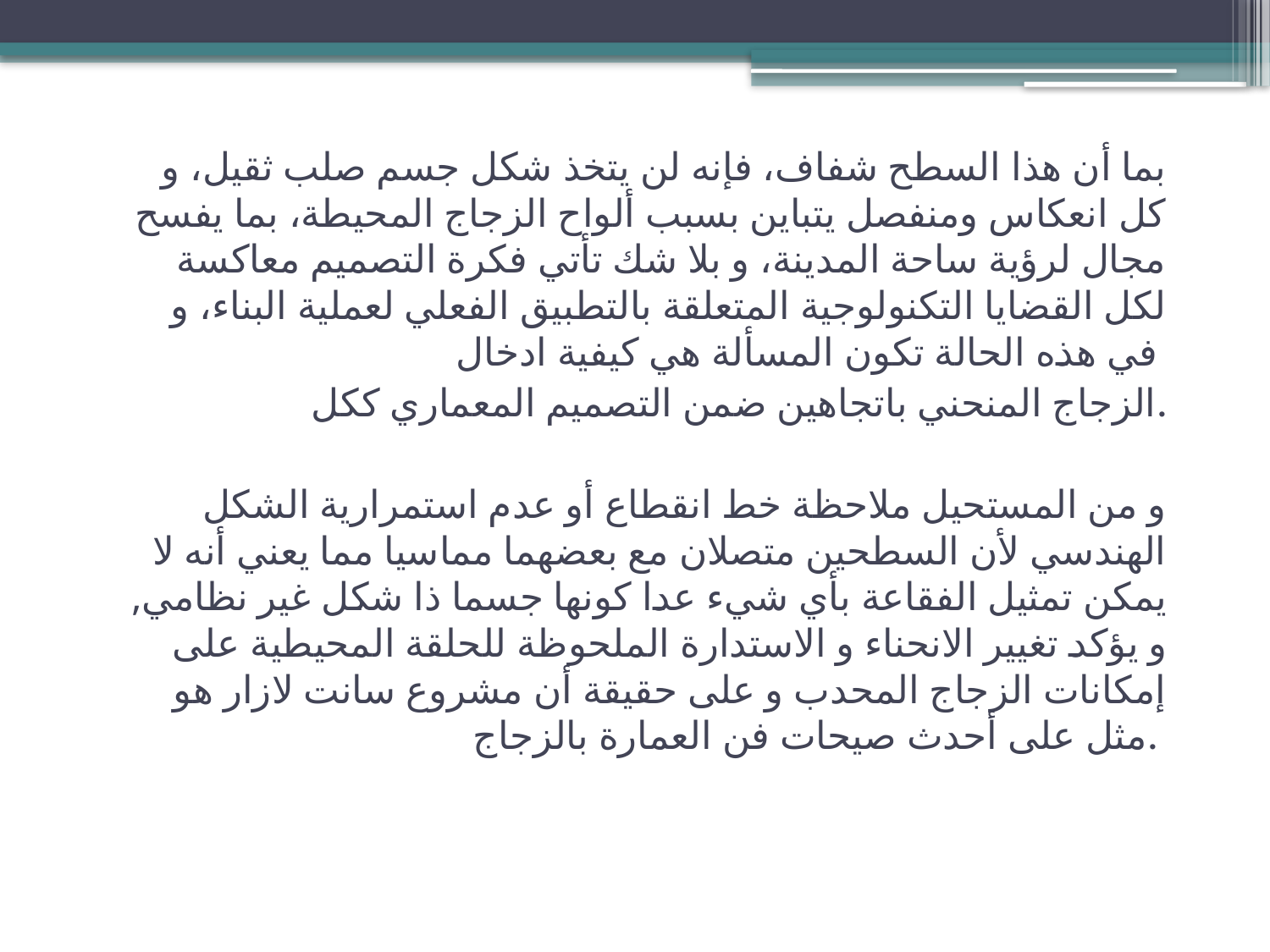

بما أن هذا السطح شفاف، فإنه لن يتخذ شكل جسم صلب ثقيل، و كل انعكاس ومنفصل يتباين بسبب ألواح الزجاج المحيطة، بما يفسح مجال لرؤية ساحة المدينة، و بلا شك تأتي فكرة التصميم معاكسة لكل القضايا التكنولوجية المتعلقة بالتطبيق الفعلي لعملية البناء، و في هذه الحالة تكون المسألة هي كيفية ادخال
الزجاج المنحني باتجاهين ضمن التصميم المعماري ككل.

و من المستحيل ملاحظة خط انقطاع أو عدم استمرارية الشكل الهندسي لأن السطحين متصلان مع بعضهما مماسيا مما يعني أنه لا يمكن تمثيل الفقاعة بأي شيء عدا كونها جسما ذا شكل غير نظامي, و يؤكد تغيير الانحناء و الاستدارة الملحوظة للحلقة المحيطية على إمكانات الزجاج المحدب و على حقيقة أن مشروع سانت لازار هو مثل على أحدث صيحات فن العمارة بالزجاج.